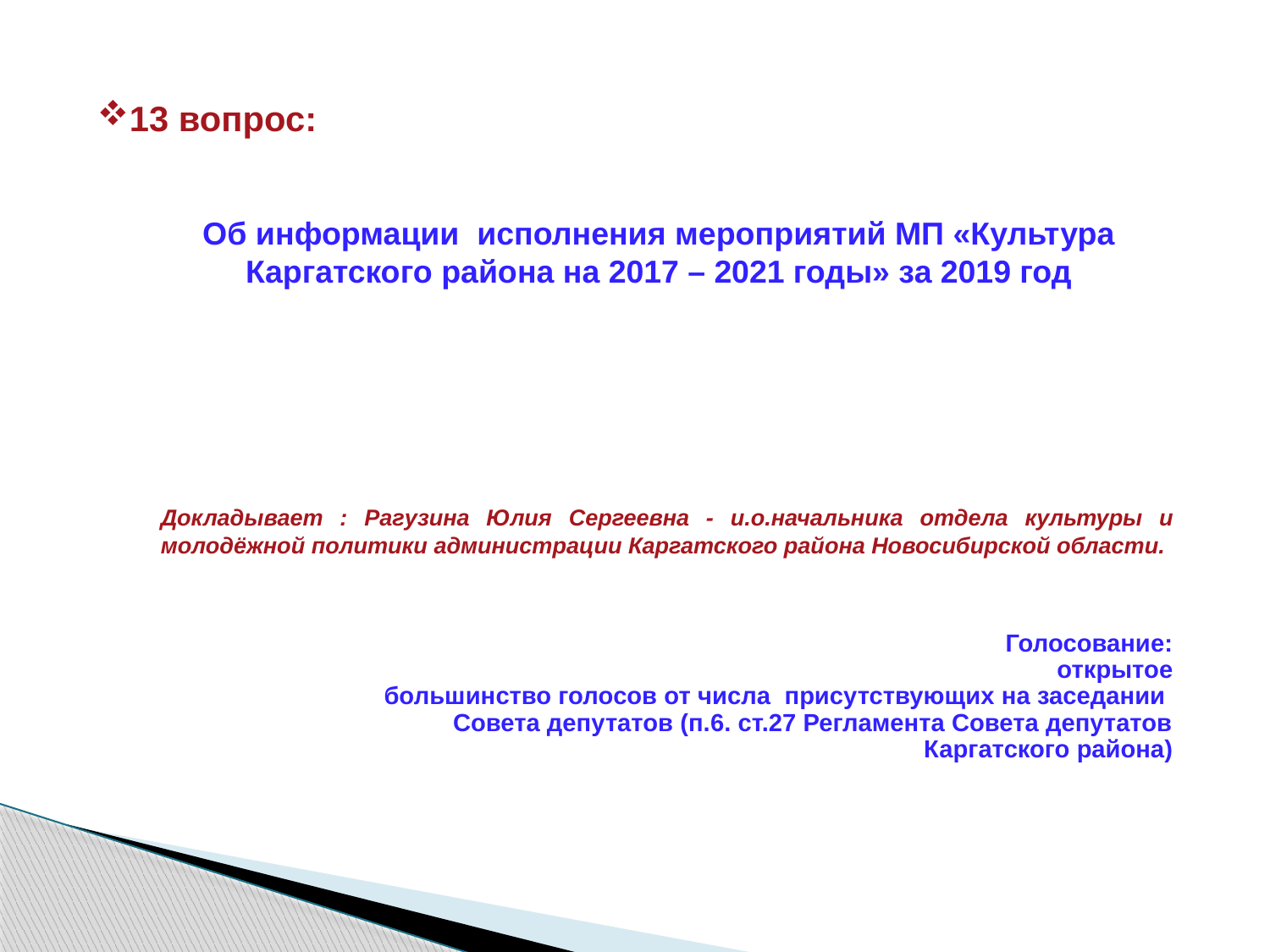

13 вопрос:
Об информации  исполнения мероприятий МП «Культура Каргатского района на 2017 – 2021 годы» за 2019 год
Докладывает : Рагузина Юлия Сергеевна - и.о.начальника отдела культуры и молодёжной политики администрации Каргатского района Новосибирской области.
Голосование:
открытое
большинство голосов от числа  присутствующих на заседании  Совета депутатов (п.6. ст.27 Регламента Совета депутатов Каргатского района)